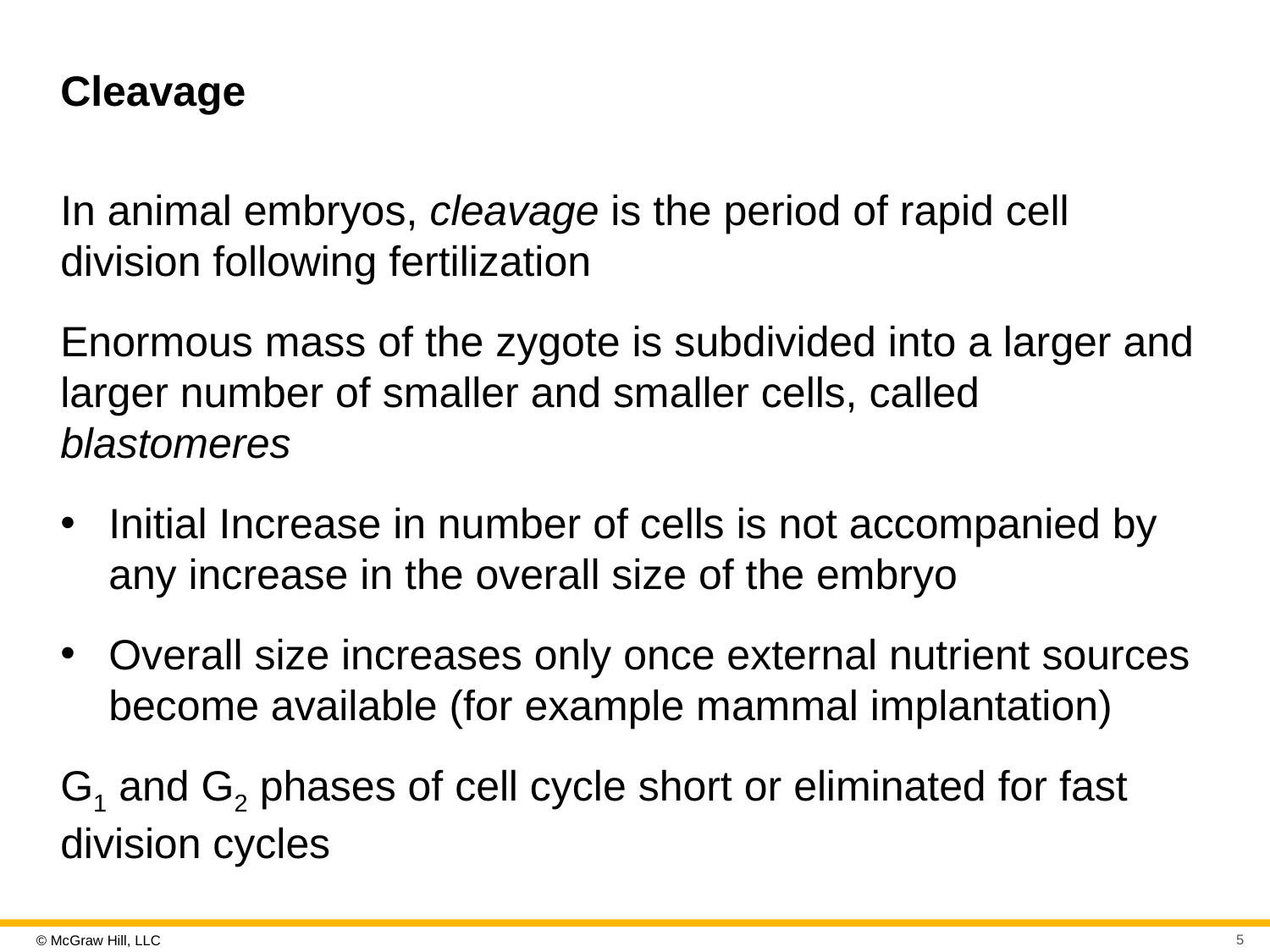

# Cleavage
In animal embryos, cleavage is the period of rapid cell division following fertilization
Enormous mass of the zygote is subdivided into a larger and larger number of smaller and smaller cells, called blastomeres
Initial Increase in number of cells is not accompanied by any increase in the overall size of the embryo
Overall size increases only once external nutrient sources become available (for example mammal implantation)
G1 and G2 phases of cell cycle short or eliminated for fast division cycles
5